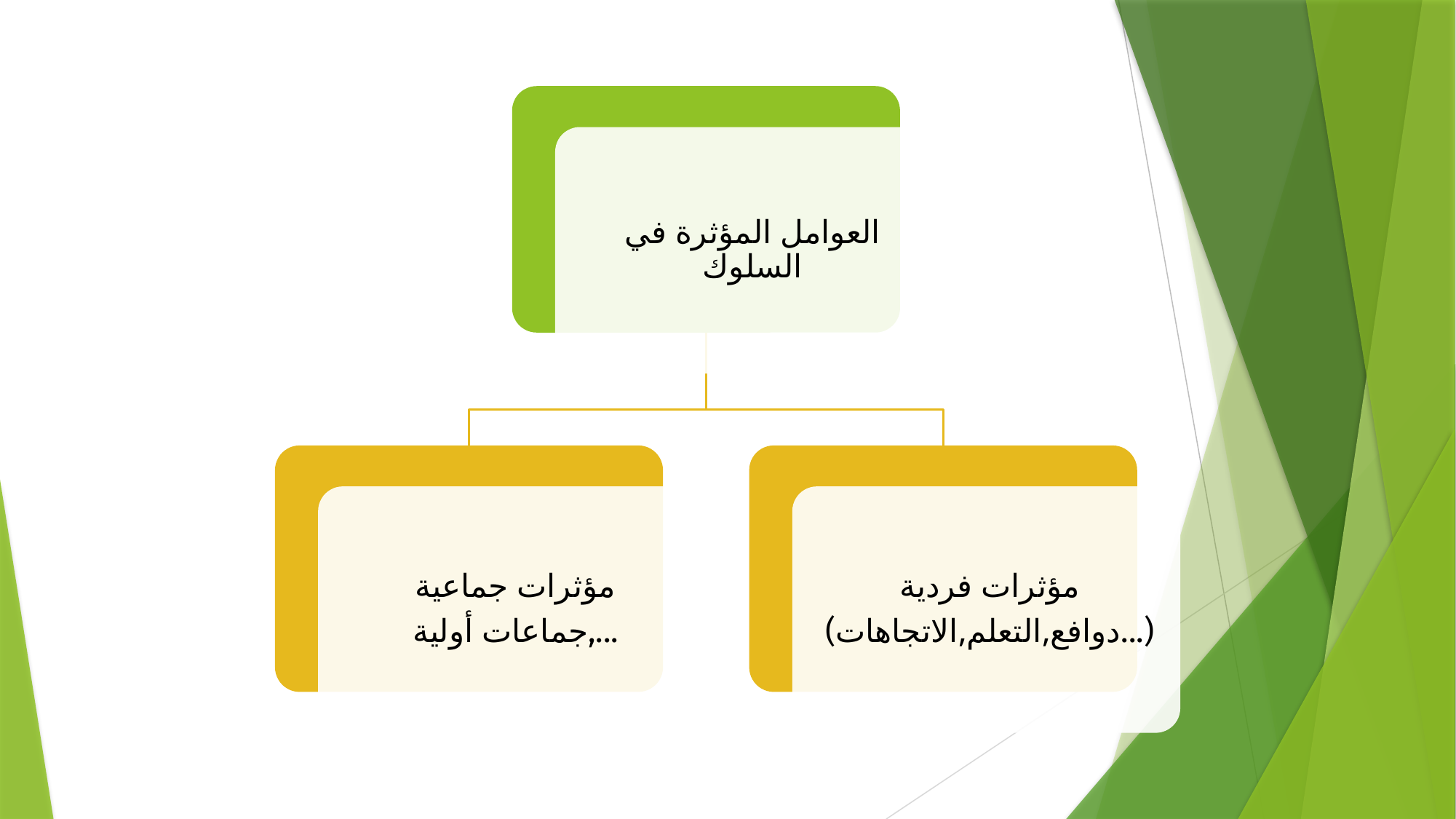

العوامل المؤثرة في السلوك
مؤثرات جماعية
جماعات أولية,...
مؤثرات فردية
(دوافع,التعلم,الاتجاهات...)